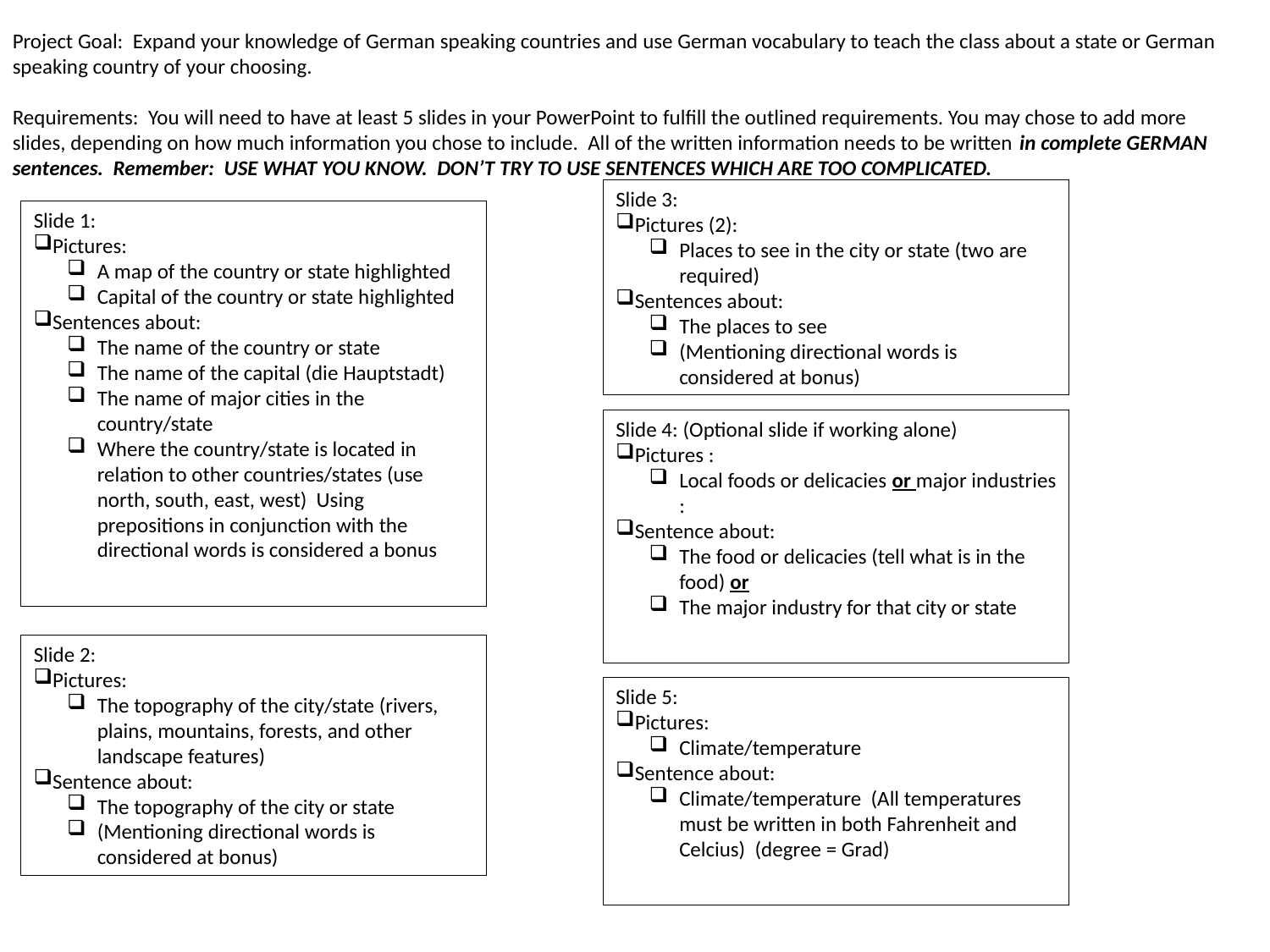

Project Goal:  Expand your knowledge of German speaking countries and use German vocabulary to teach the class about a state or German speaking country of your choosing.

Requirements:  You will need to have at least 5 slides in your PowerPoint to fulfill the outlined requirements. You may chose to add more slides, depending on how much information you chose to include.  All of the written information needs to be written in complete GERMAN sentences.  Remember:  USE WHAT YOU KNOW.  DON’T TRY TO USE SENTENCES WHICH ARE TOO COMPLICATED.
Slide 3:
Pictures (2):
Places to see in the city or state (two are required)
Sentences about:
The places to see
(Mentioning directional words is considered at bonus)
Slide 1:
Pictures:
A map of the country or state highlighted
Capital of the country or state highlighted
Sentences about:
The name of the country or state
The name of the capital (die Hauptstadt)
The name of major cities in the country/state
Where the country/state is located in relation to other countries/states (use north, south, east, west)  Using prepositions in conjunction with the directional words is considered a bonus

Slide 4: (Optional slide if working alone)
Pictures :
Local foods or delicacies or major industries :
Sentence about:
The food or delicacies (tell what is in the food) or
The major industry for that city or state

Slide 2:
Pictures:
The topography of the city/state (rivers, plains, mountains, forests, and other landscape features)
Sentence about:
The topography of the city or state
(Mentioning directional words is considered at bonus)
Slide 5:
Pictures:
Climate/temperature
Sentence about:
Climate/temperature  (All temperatures must be written in both Fahrenheit and Celcius)  (degree = Grad)